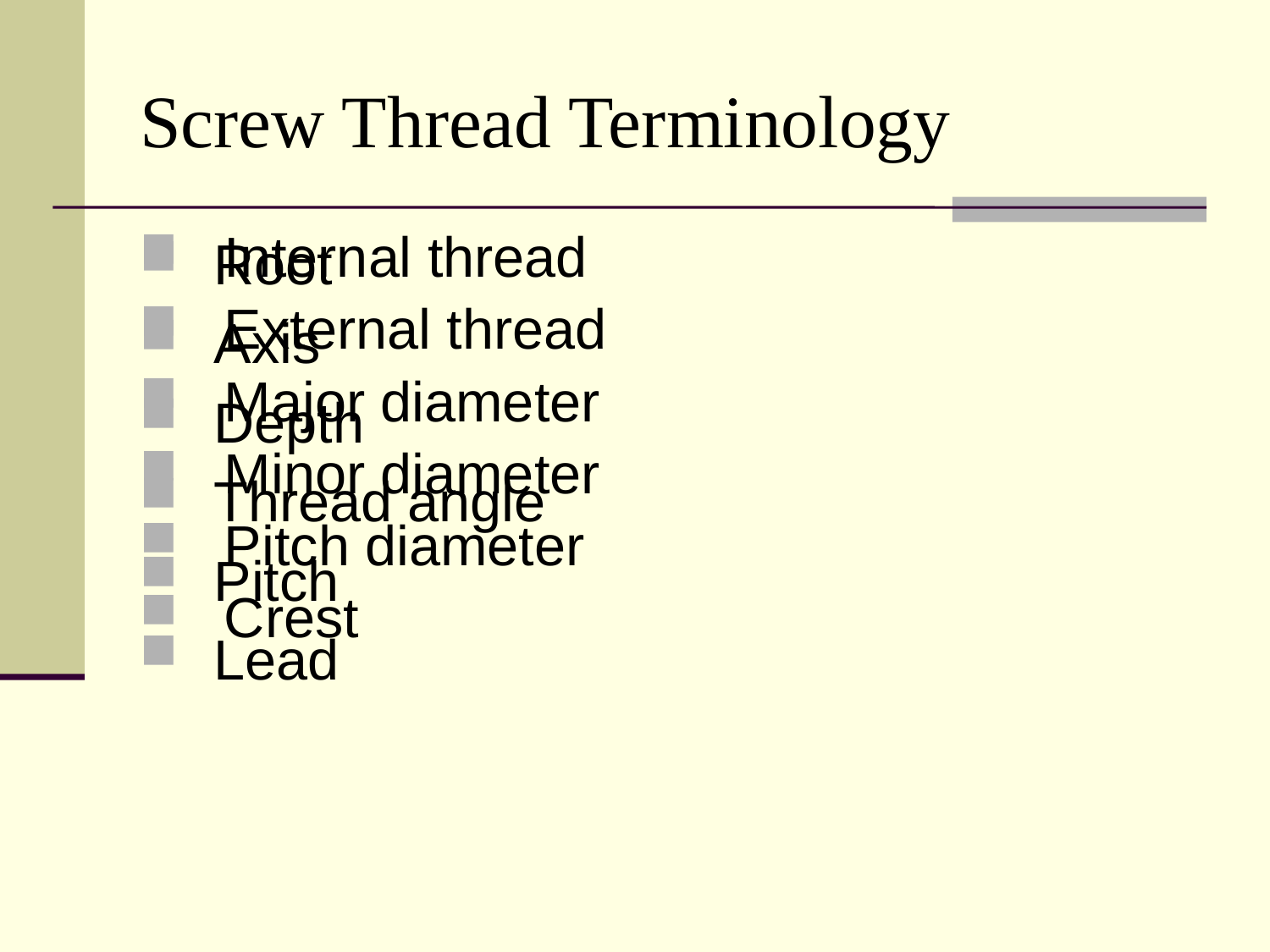

# Screw Thread Terminology
Internal thread
External thread
Major diameter
Minor diameter
Pitch diameter
Crest
Root
Axis
Depth
Thread angle
Pitch
Lead